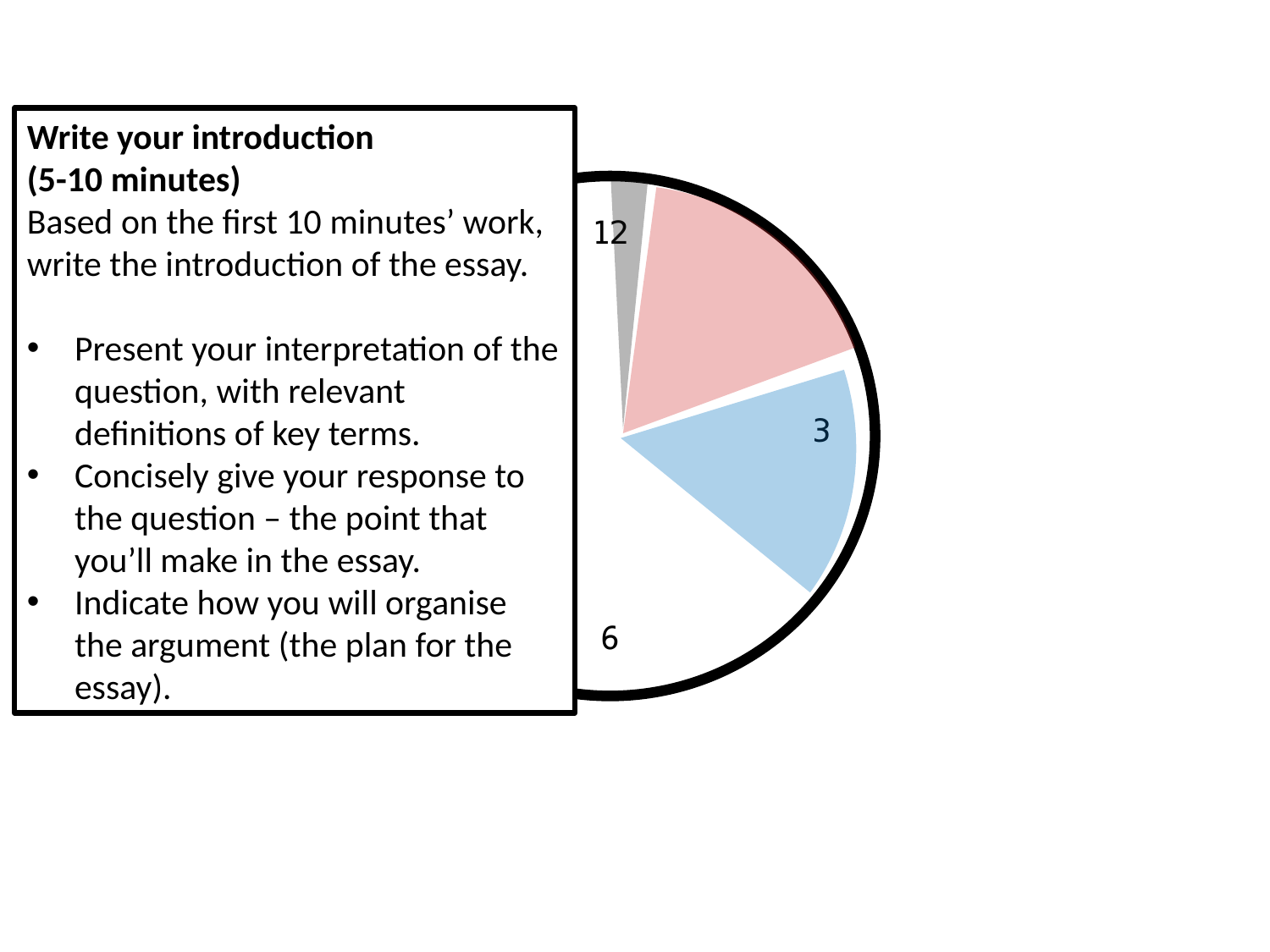

Write your introduction
(5-10 minutes)
Based on the first 10 minutes’ work, write the introduction of the essay.

Present your interpretation of the question, with relevant definitions of key terms.
Concisely give your response to the question – the point that you’ll make in the essay.
Indicate how you will organise the argument (the plan for the essay).

12
9
3
6